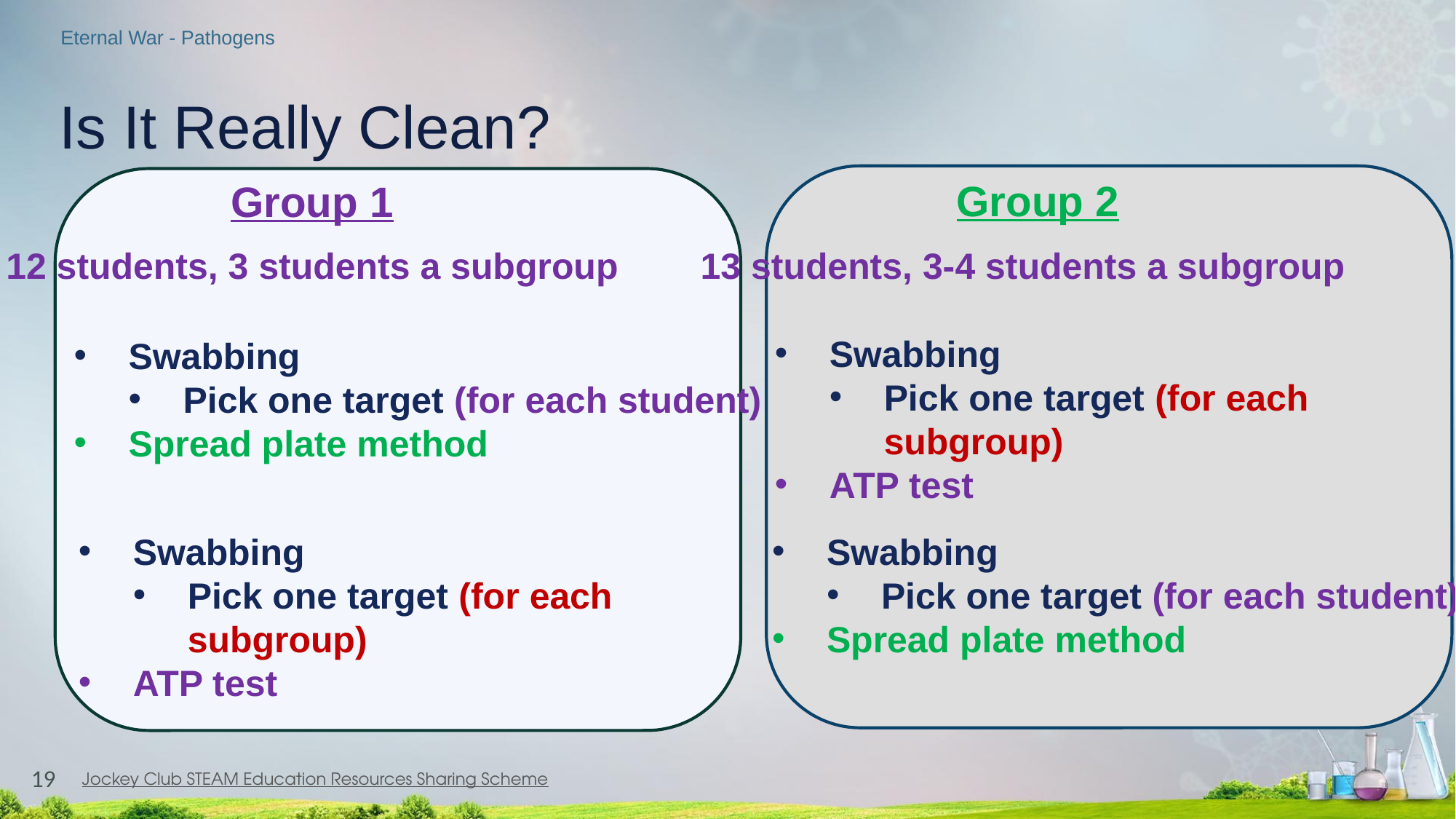

# Is It Really Clean?

Group 2
Group 1
13 students, 3-4 students a subgroup
12 students, 3 students a subgroup
Swabbing
Pick one target (for each
subgroup)
ATP test
Swabbing
Pick one target (for each student)
Spread plate method
Swabbing
Pick one target (for each student)
Spread plate method
Swabbing
Pick one target (for each
subgroup)
ATP test
19